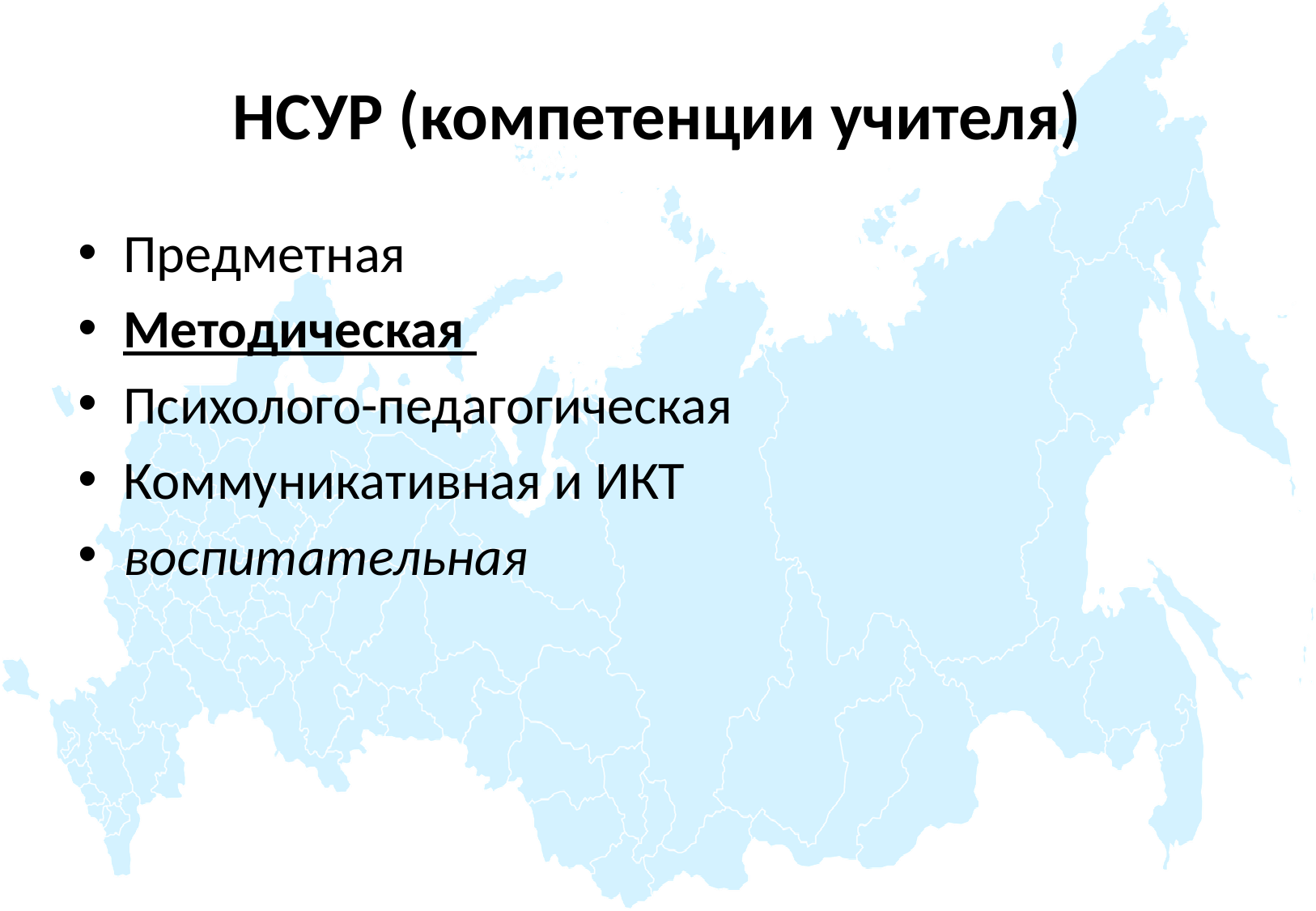

# НСУР (компетенции учителя)
Предметная
Методическая
Психолого-педагогическая
Коммуникативная и ИКТ
воспитательная